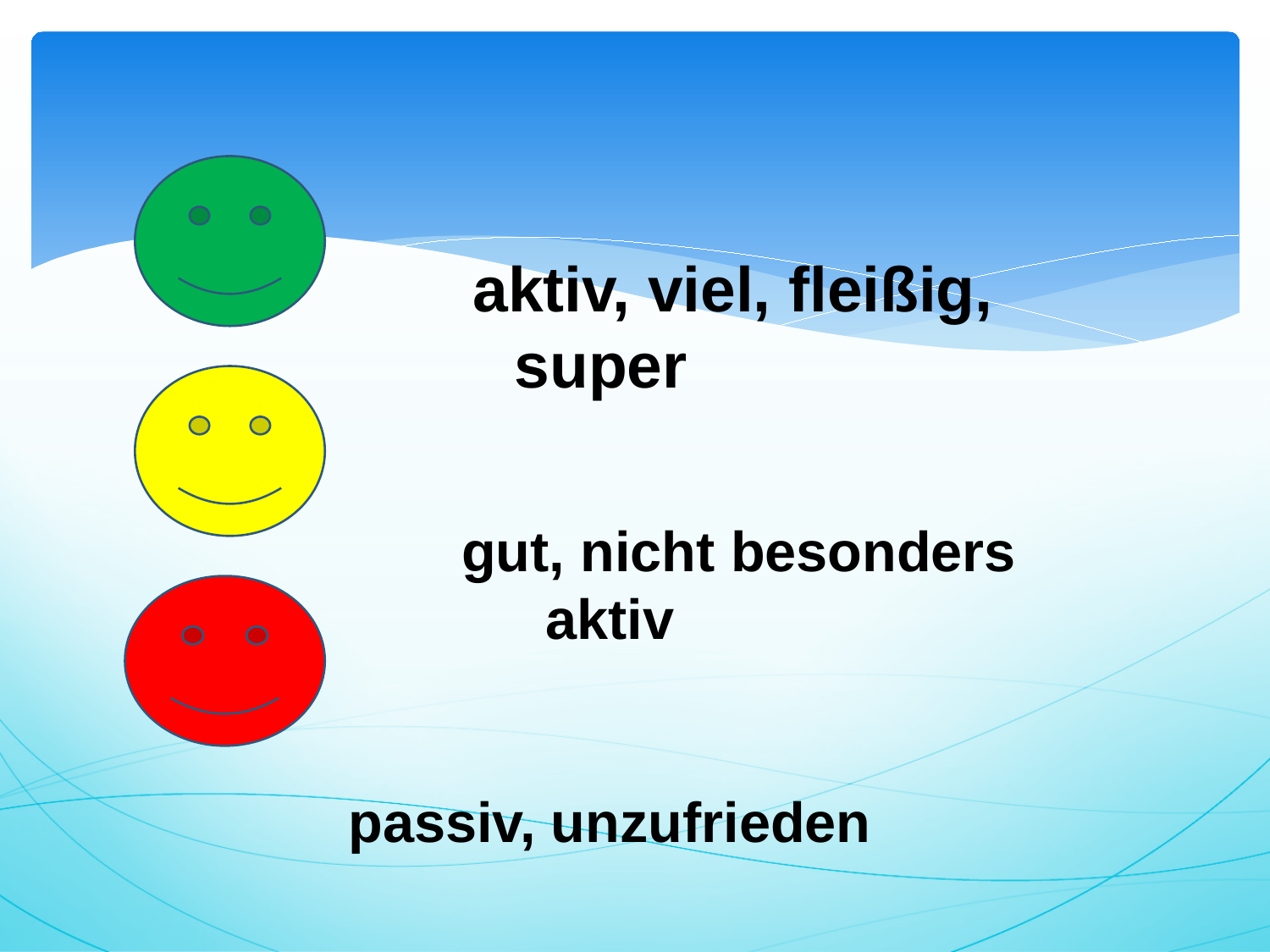

aktiv, viel, fleißig, super

                             gut, nicht besonders aktiv

passiv, unzufrieden